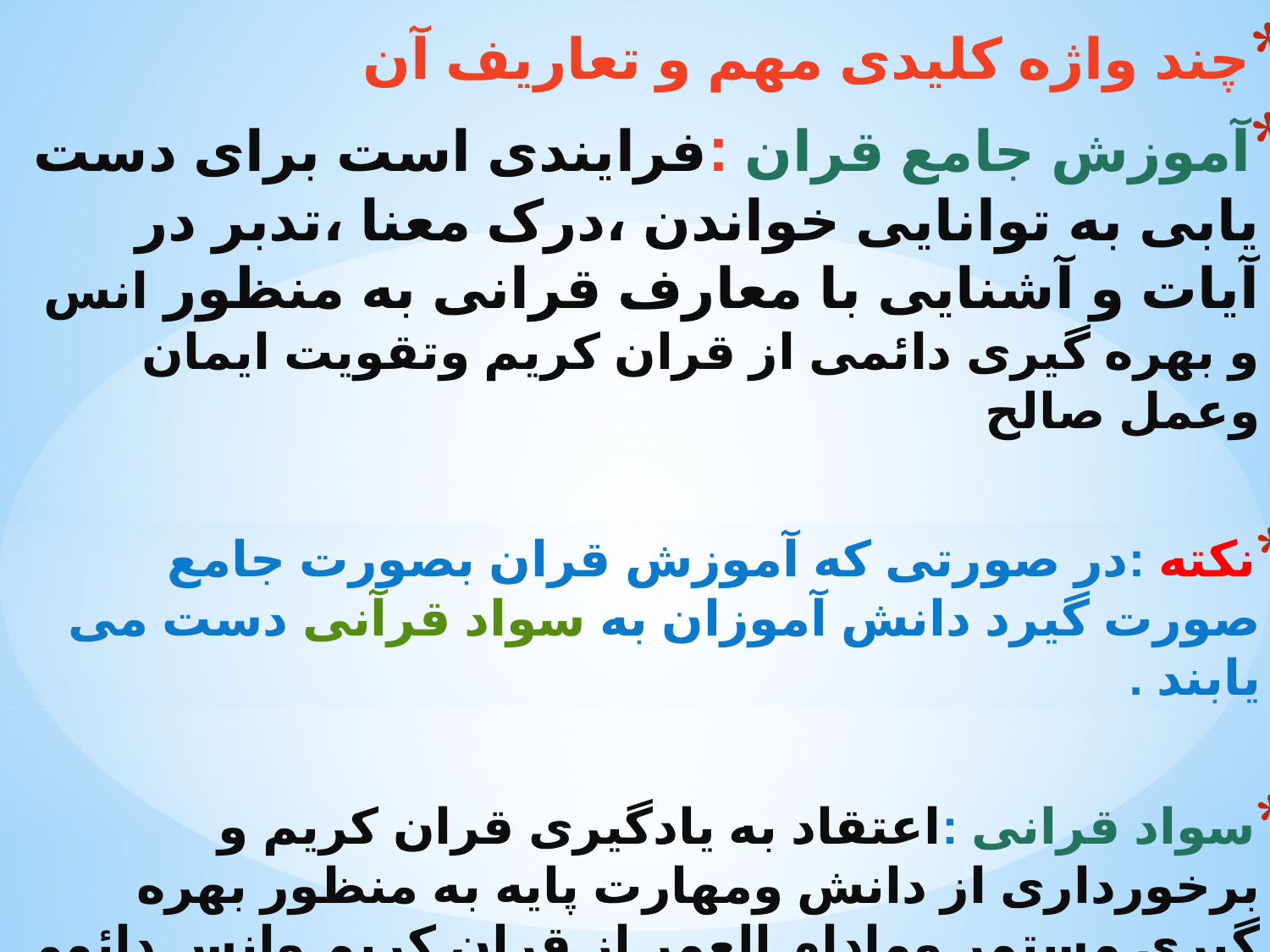

چند واژه کلیدی مهم و تعاریف آن
آموزش جامع قران :فرایندی است برای دست یابی به توانایی خواندن ،درک معنا ،تدبر در آیات و آشنایی با معارف قرانی به منظور انس و بهره گیری دائمی از قران کریم وتقویت ایمان وعمل صالح

نکته :در صورتی که آموزش قران بصورت جامع صورت گیرد دانش آموزان به سواد قرآنی دست می یابند .

سواد قرانی :اعتقاد به یادگیری قران کریم و برخورداری از دانش ومهارت پایه به منظور بهره گیری مستمر ومادام العمر از قران کریم وانس دائمی باآن است .